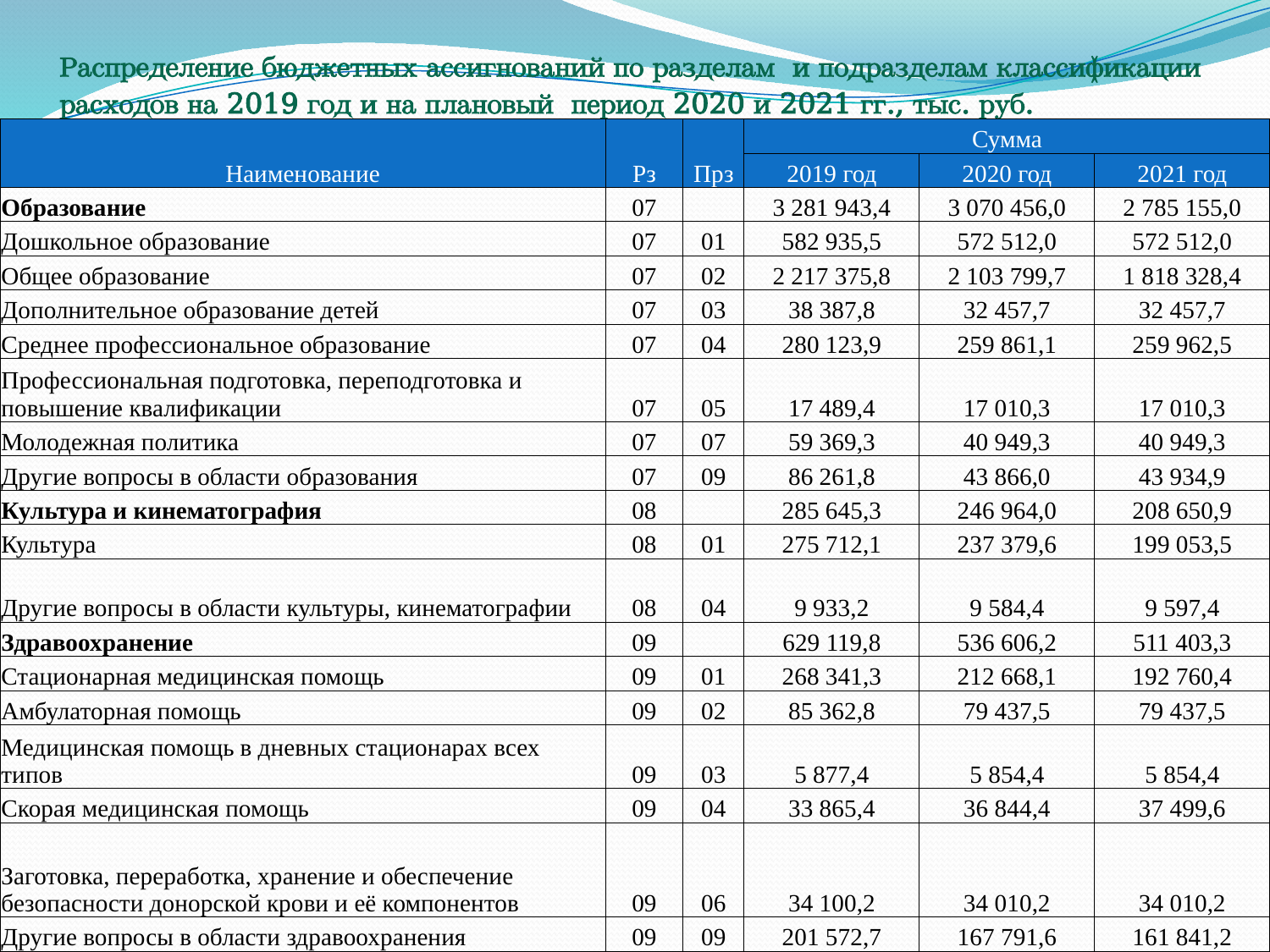

# Распределение бюджетных ассигнований по разделам  и подразделам классификации расходов на 2019 год и на плановый  период 2020 и 2021 гг., тыс. руб.
| Наименование | Рз | Прз | Сумма |  |  |
| --- | --- | --- | --- | --- | --- |
|  |  |  | 2019 год | 2020 год | 2021 год |
| Образование | 07 |  | 3 281 943,4 | 3 070 456,0 | 2 785 155,0 |
| Дошкольное образование | 07 | 01 | 582 935,5 | 572 512,0 | 572 512,0 |
| Общее образование | 07 | 02 | 2 217 375,8 | 2 103 799,7 | 1 818 328,4 |
| Дополнительное образование детей | 07 | 03 | 38 387,8 | 32 457,7 | 32 457,7 |
| Среднее профессиональное образование | 07 | 04 | 280 123,9 | 259 861,1 | 259 962,5 |
| Профессиональная подготовка, переподготовка и повышение квалификации | 07 | 05 | 17 489,4 | 17 010,3 | 17 010,3 |
| Молодежная политика | 07 | 07 | 59 369,3 | 40 949,3 | 40 949,3 |
| Другие вопросы в области образования | 07 | 09 | 86 261,8 | 43 866,0 | 43 934,9 |
| Культура и кинематография | 08 |  | 285 645,3 | 246 964,0 | 208 650,9 |
| Культура | 08 | 01 | 275 712,1 | 237 379,6 | 199 053,5 |
| Другие вопросы в области культуры, кинематографии | 08 | 04 | 9 933,2 | 9 584,4 | 9 597,4 |
| Здравоохранение | 09 |  | 629 119,8 | 536 606,2 | 511 403,3 |
| Стационарная медицинская помощь | 09 | 01 | 268 341,3 | 212 668,1 | 192 760,4 |
| Амбулаторная помощь | 09 | 02 | 85 362,8 | 79 437,5 | 79 437,5 |
| Медицинская помощь в дневных стационарах всех типов | 09 | 03 | 5 877,4 | 5 854,4 | 5 854,4 |
| Скорая медицинская помощь | 09 | 04 | 33 865,4 | 36 844,4 | 37 499,6 |
| Заготовка, переработка, хранение и обеспечение безопасности донорской крови и её компонентов | 09 | 06 | 34 100,2 | 34 010,2 | 34 010,2 |
| Другие вопросы в области здравоохранения | 09 | 09 | 201 572,7 | 167 791,6 | 161 841,2 |